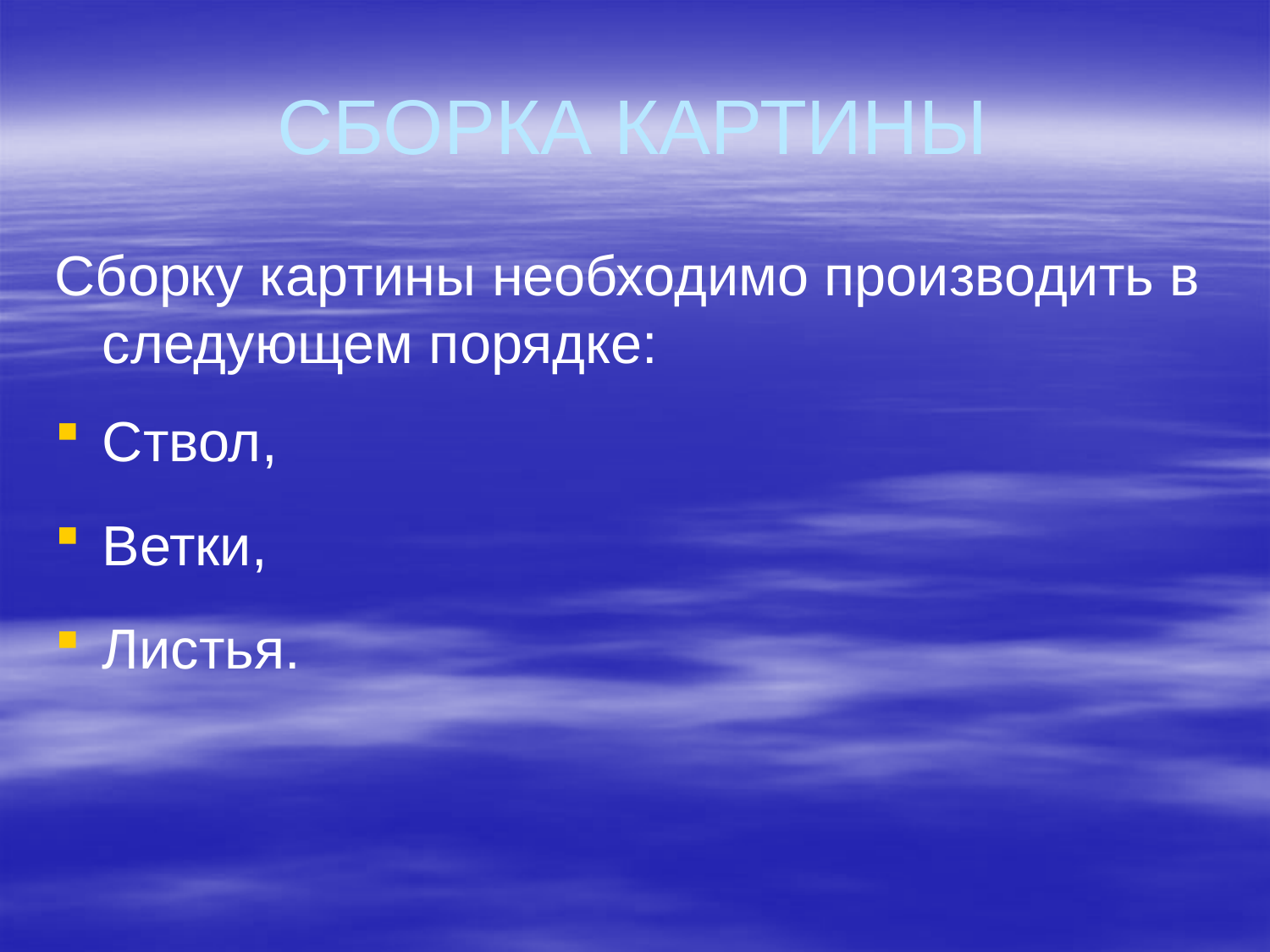

# СБОРКА КАРТИНЫ
Сборку картины необходимо производить в следующем порядке:

Ствол,

Ветки,

Листья.